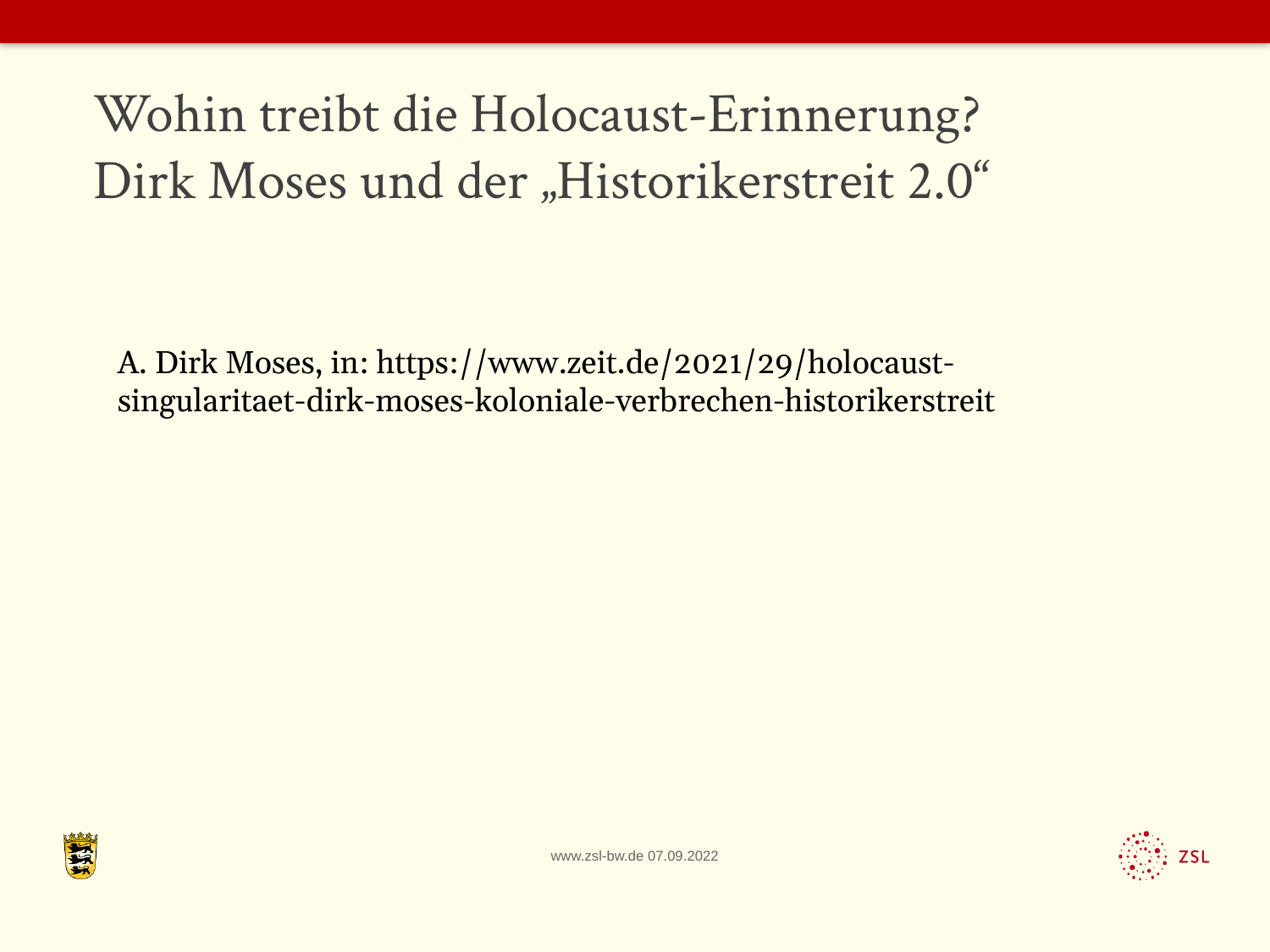

Wohin treibt die Holocaust-Erinnerung?
Dirk Moses und der „Historikerstreit 2.0“
A. Dirk Moses, in: https://www.zeit.de/2021/29/holocaust-singularitaet-dirk-moses-koloniale-verbrechen-historikerstreit